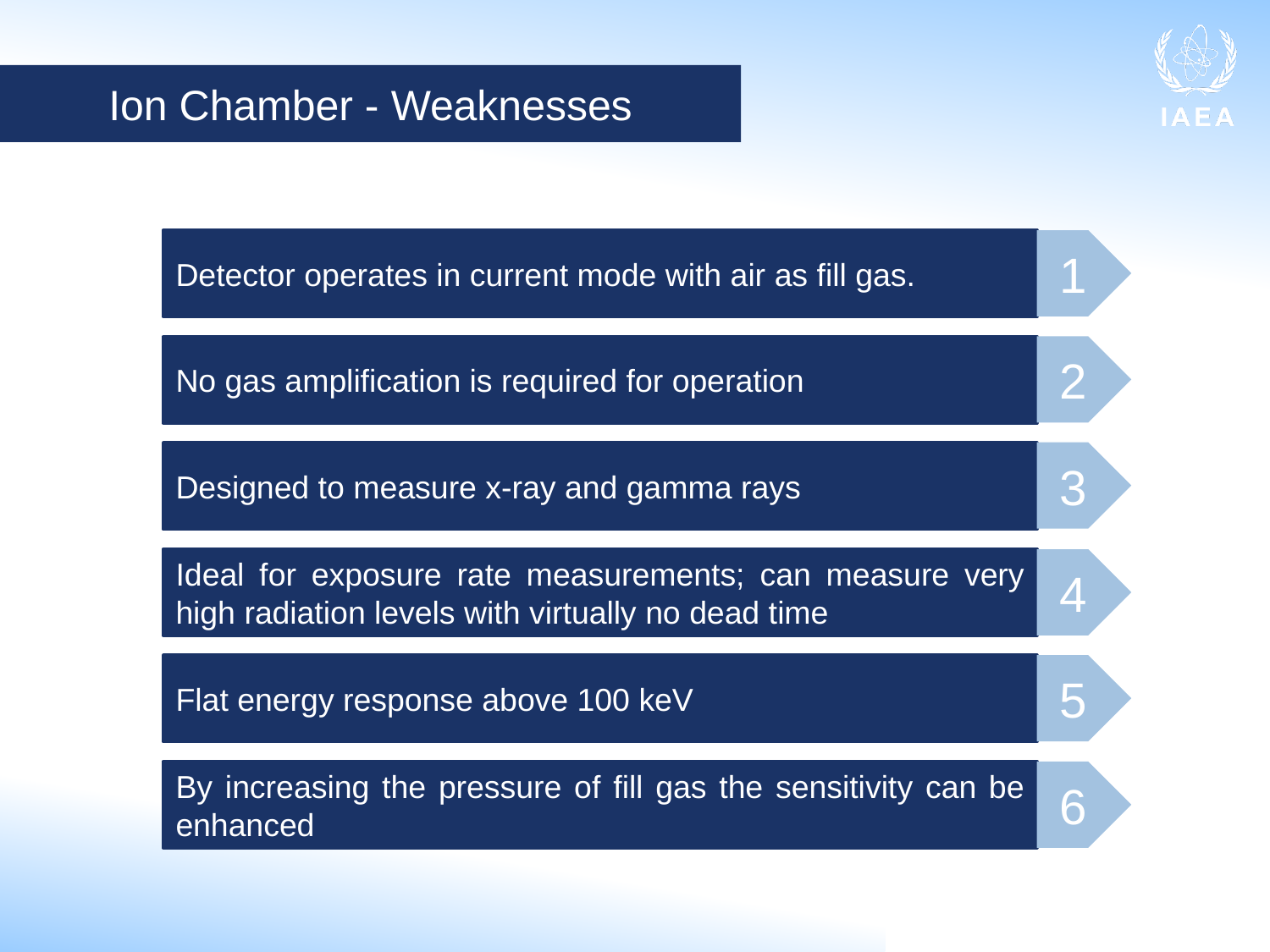

Ion Chamber - Weaknesses
1

Detector operates in current mode with air as fill gas.

2

No gas amplification is required for operation

3
Designed to measure x-ray and gamma rays
Ideal for exposure rate measurements; can measure very high radiation levels with virtually no dead time
4
5
Flat energy response above 100 keV
By increasing the pressure of fill gas the sensitivity can be enhanced
6